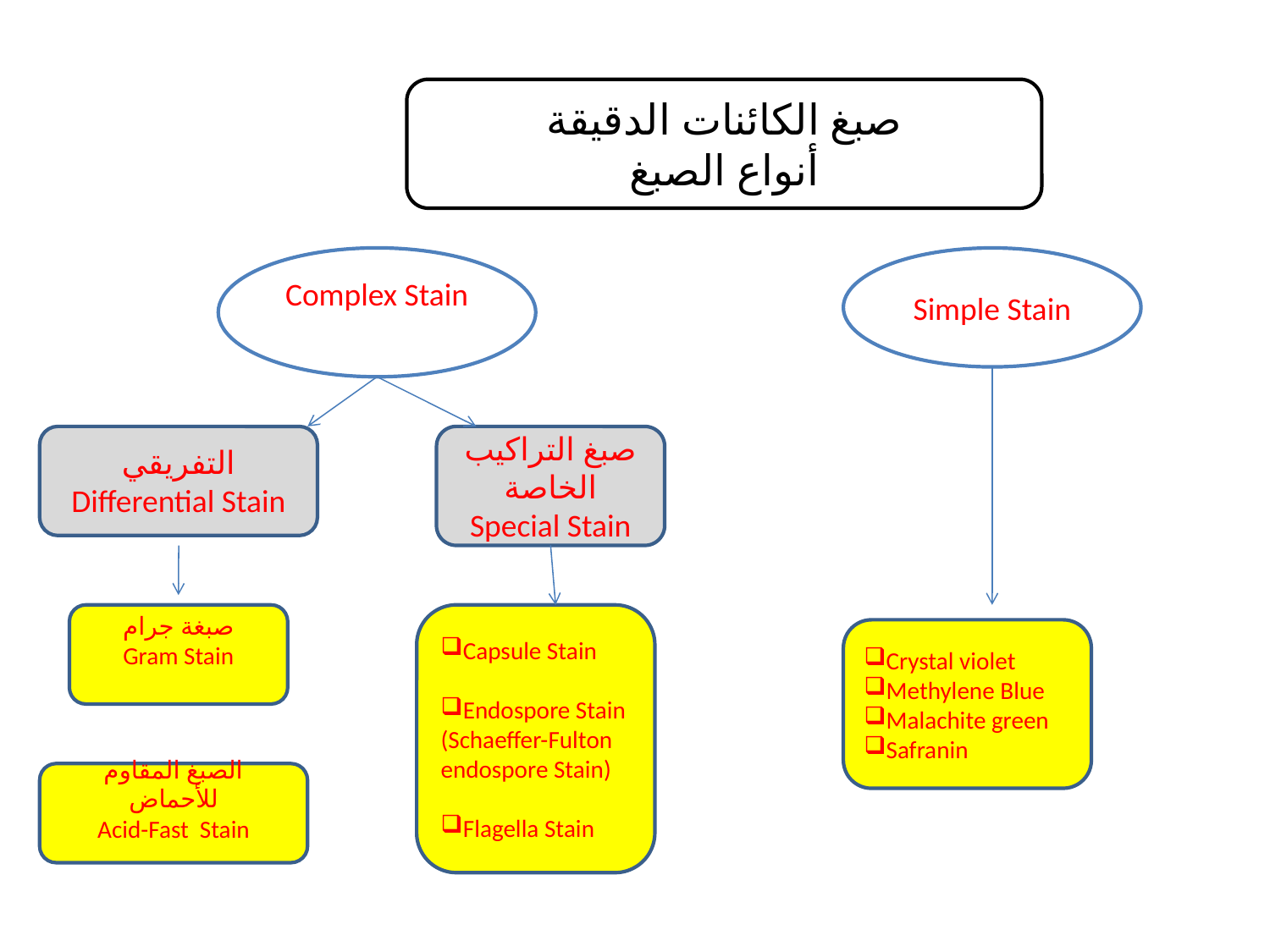

صبغ الكائنات الدقيقة
أنواع الصبغ
Complex Stain

Simple Stain
التفريقي
Differential Stain
صبغ التراكيب الخاصة
Special Stain
صبغة جرام
Gram Stain

Capsule Stain

Endospore Stain (Schaeffer-Fulton endospore Stain)

Flagella Stain
Crystal violet
Methylene Blue
Malachite green
Safranin
الصبغ المقاوم للأحماض
Acid-Fast  Stain